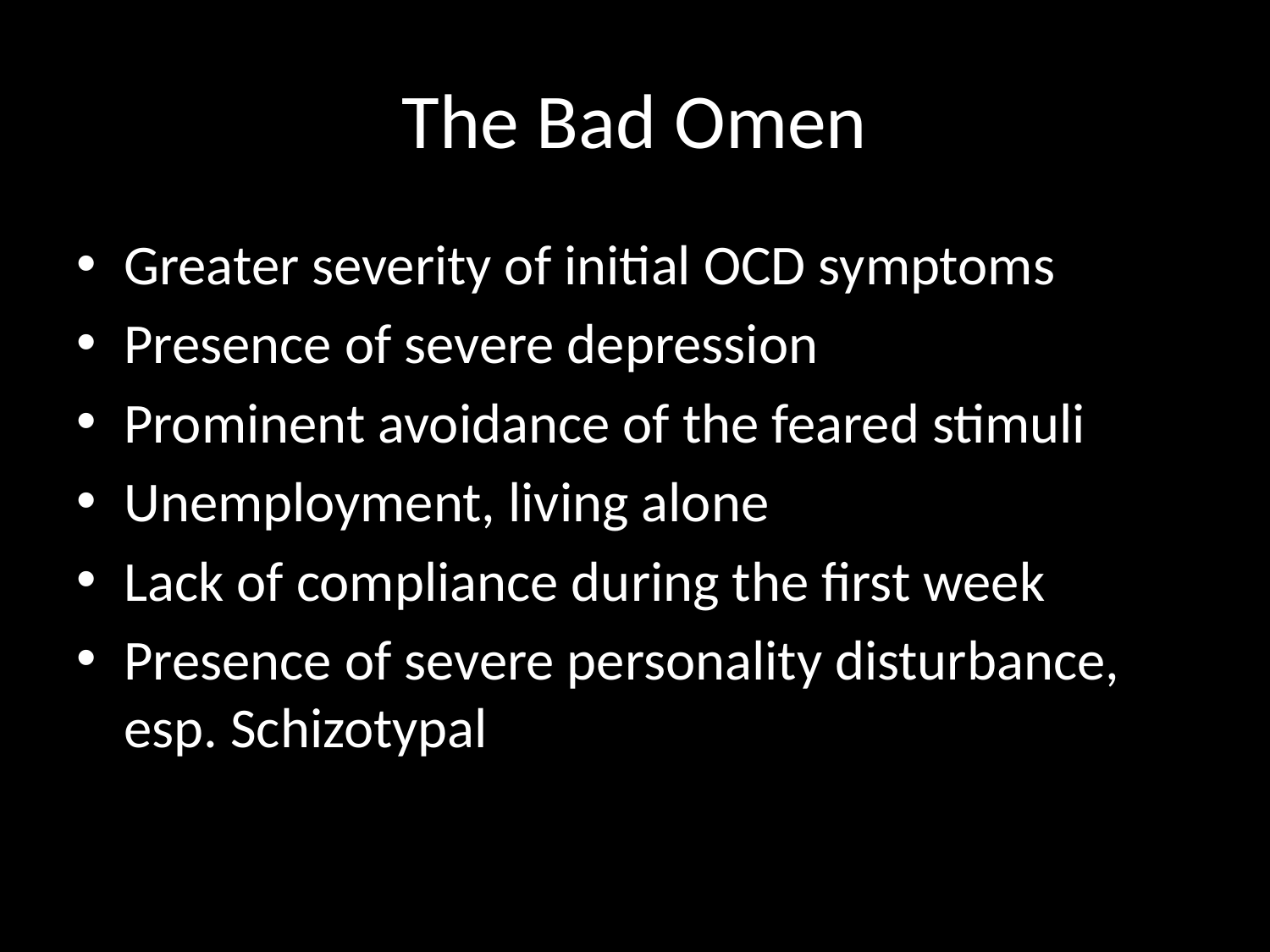

# The Bad Omen
Greater severity of initial OCD symptoms
Presence of severe depression
Prominent avoidance of the feared stimuli
Unemployment, living alone
Lack of compliance during the first week
Presence of severe personality disturbance, esp. Schizotypal